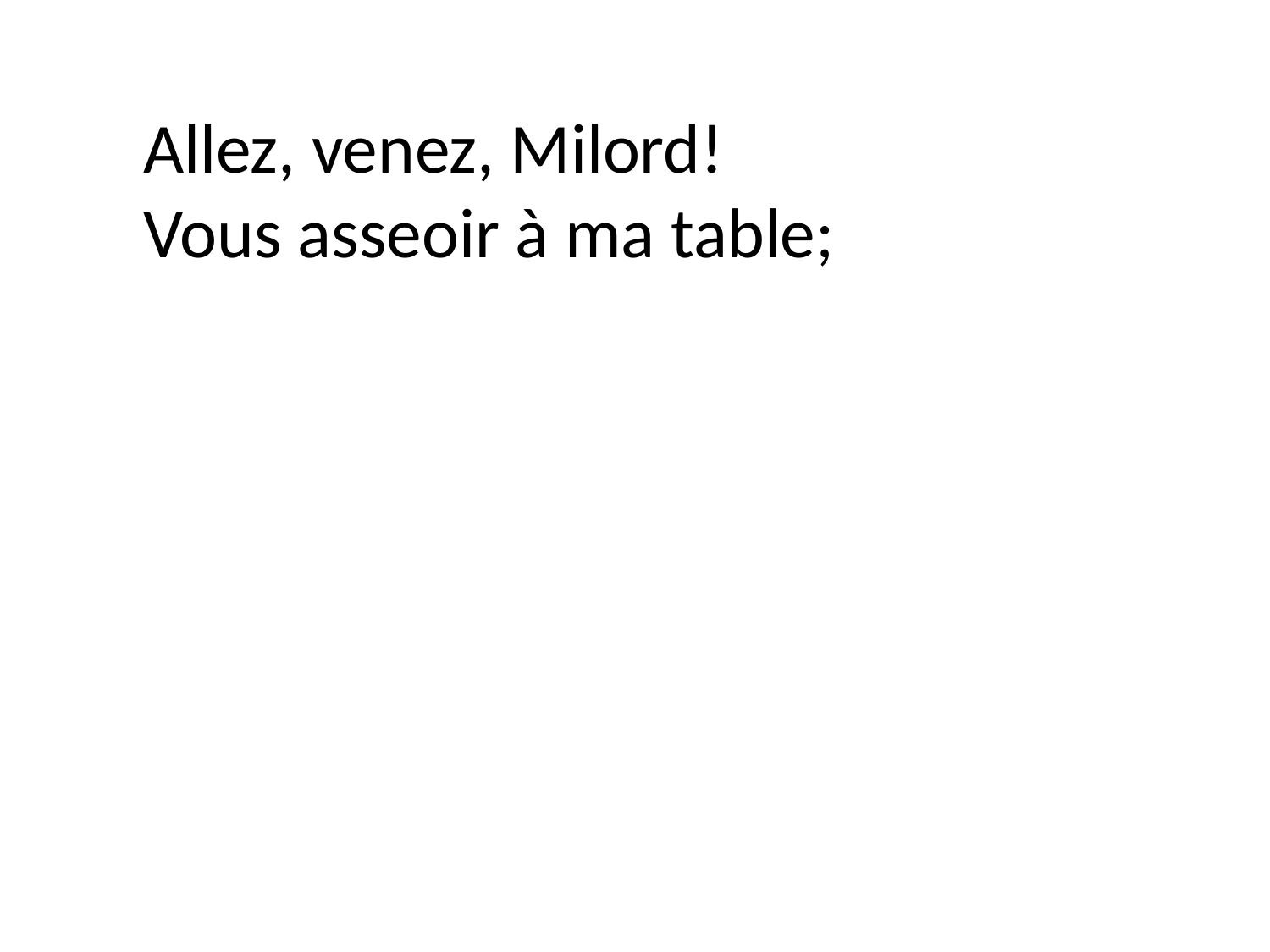

Allez, venez, Milord!
Vous asseoir à ma table;